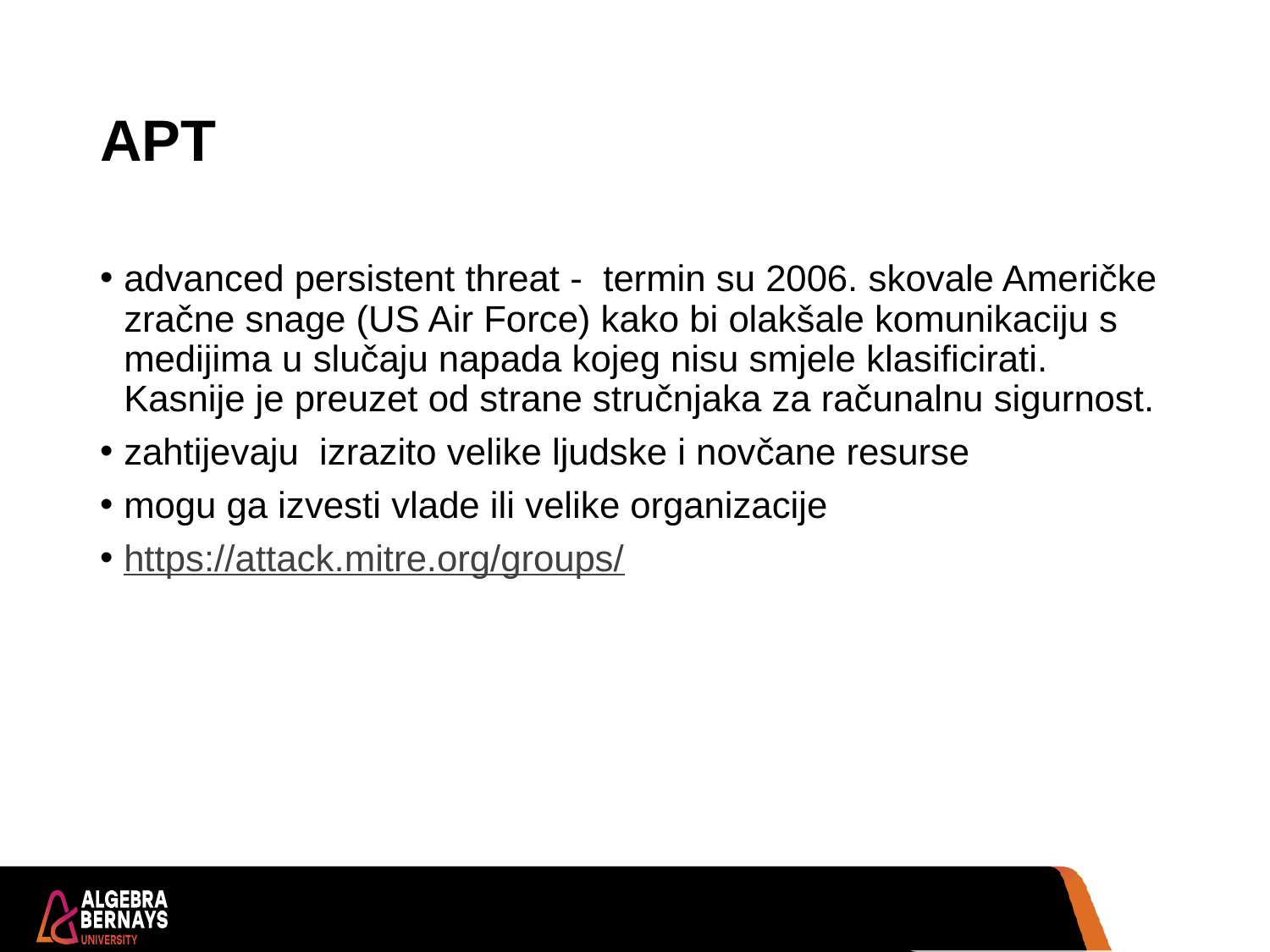

# APT
advanced persistent threat -  termin su 2006. skovale Američke zračne snage (US Air Force) kako bi olakšale komunikaciju s medijima u slučaju napada kojeg nisu smjele klasificirati. Kasnije je preuzet od strane stručnjaka za računalnu sigurnost.
zahtijevaju  izrazito velike ljudske i novčane resurse
mogu ga izvesti vlade ili velike organizacije
https://attack.mitre.org/groups/